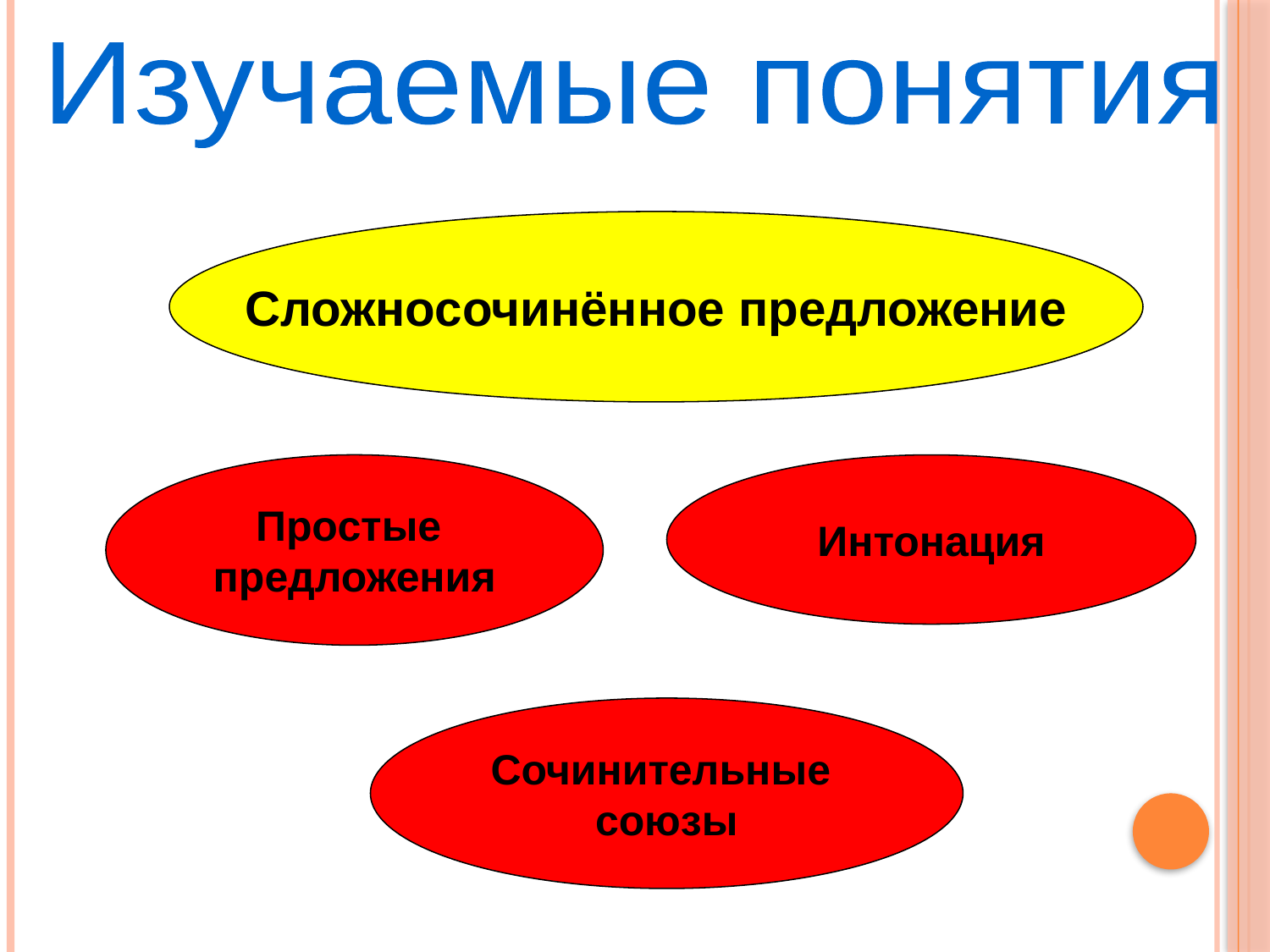

Изучаемые понятия
Сложносочинённое предложение
Простые
предложения
Интонация
Сочинительные
союзы